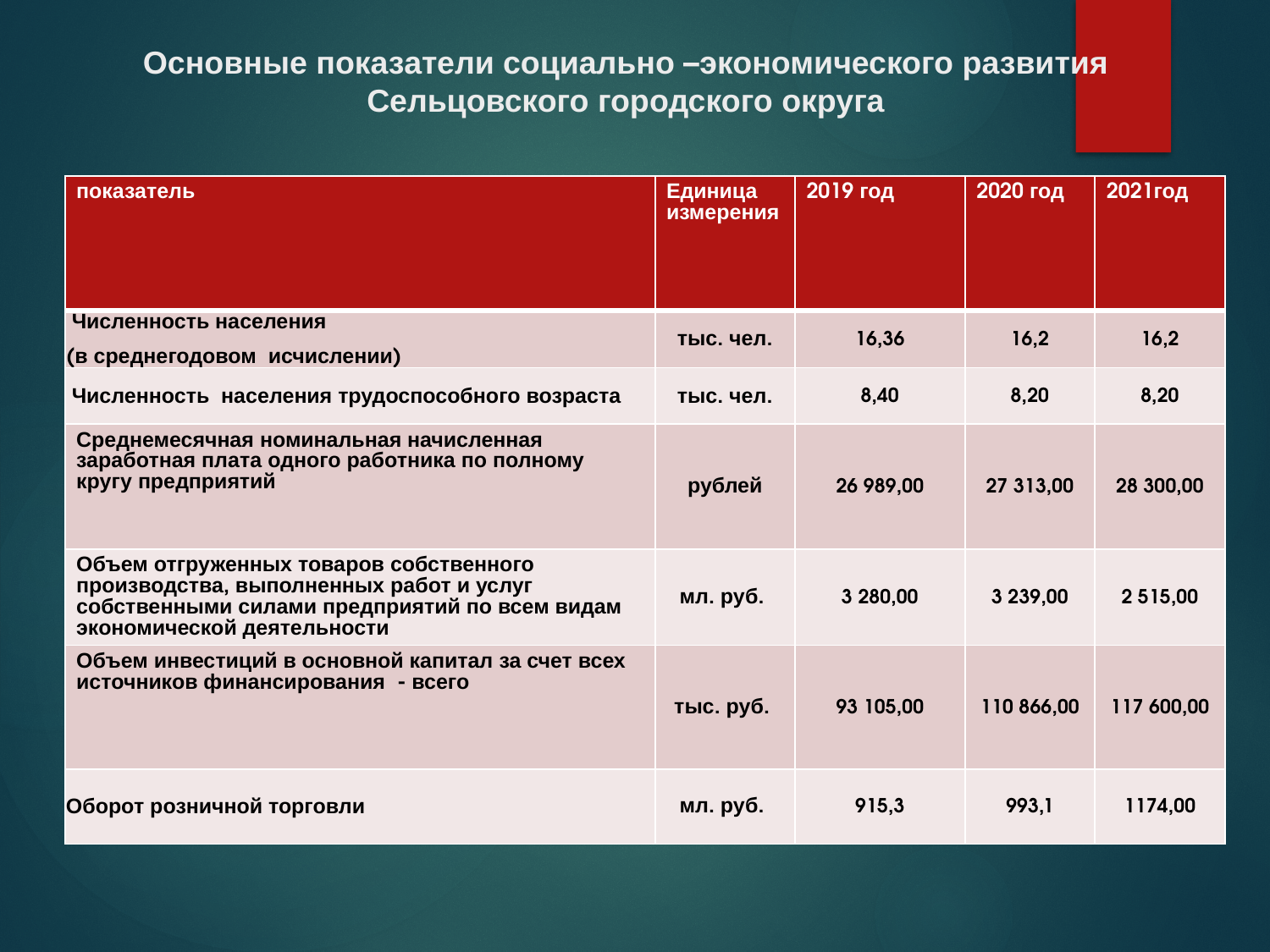

# Основные показатели социально –экономического развития Сельцовского городского округа
| показатель | Единица измерения | 2019 год | 2020 год | 2021год |
| --- | --- | --- | --- | --- |
| Численность населения (в среднегодовом исчислении) | тыс. чел. | 16,36 | 16,2 | 16,2 |
| Численность населения трудоспособного возраста | тыс. чел. | 8,40 | 8,20 | 8,20 |
| Среднемесячная номинальная начисленная заработная плата одного работника по полному кругу предприятий | рублей | 26 989,00 | 27 313,00 | 28 300,00 |
| Объем отгруженных товаров собственного производства, выполненных работ и услуг собственными силами предприятий по всем видам экономической деятельности | мл. руб. | 3 280,00 | 3 239,00 | 2 515,00 |
| Объем инвестиций в основной капитал за счет всех источников финансирования - всего | тыс. руб. | 93 105,00 | 110 866,00 | 117 600,00 |
| Оборот розничной торговли | мл. руб. | 915,3 | 993,1 | 1174,00 |